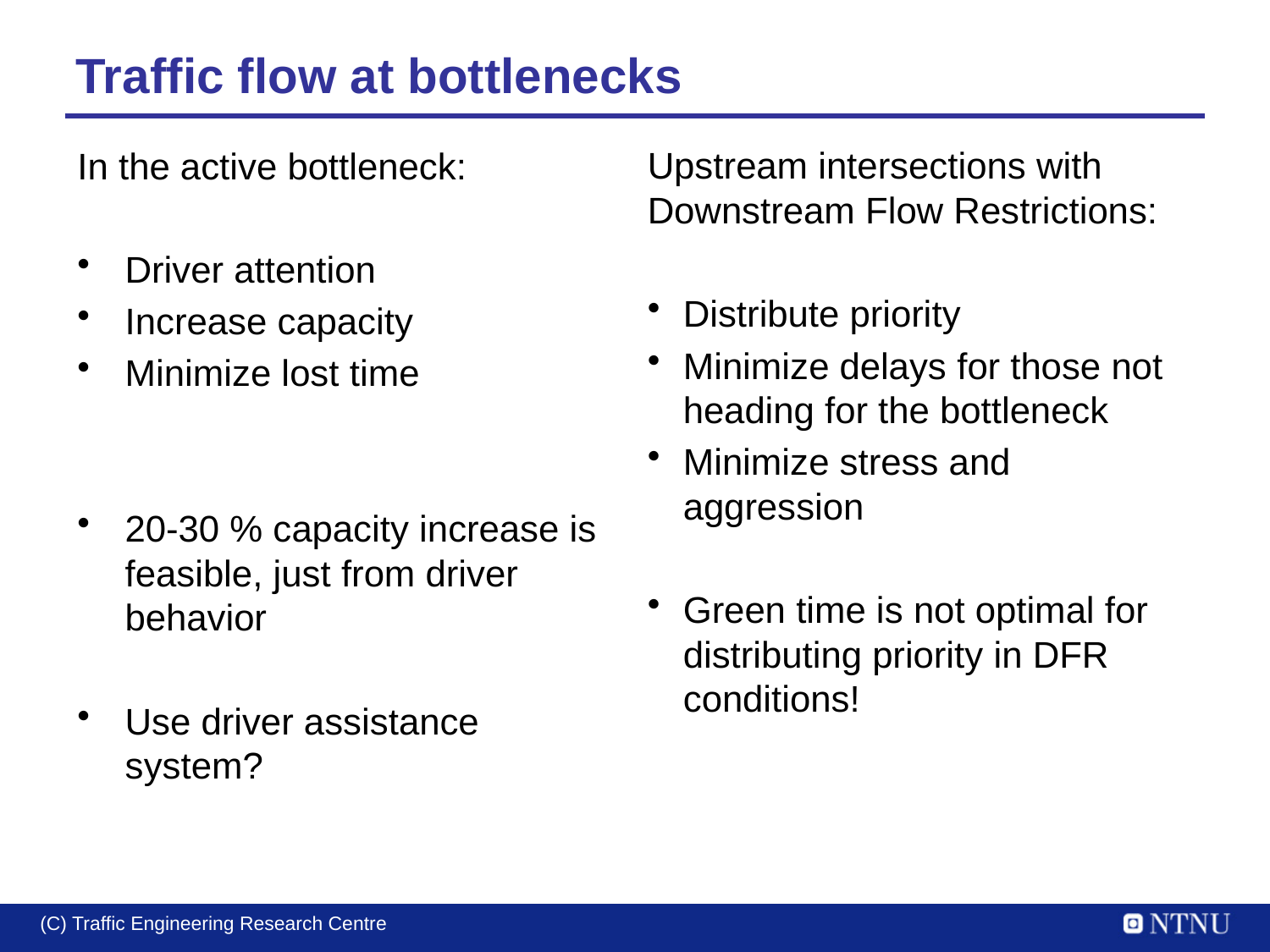

# Traffic flow at bottlenecks
In the active bottleneck:

Driver attention
Increase capacity
Minimize lost time

20-30 % capacity increase is feasible, just from driver behavior

Use driver assistance system?

Upstream intersections with Downstream Flow Restrictions:

Distribute priority
Minimize delays for those not heading for the bottleneck
Minimize stress and aggression

Green time is not optimal for distributing priority in DFR conditions!